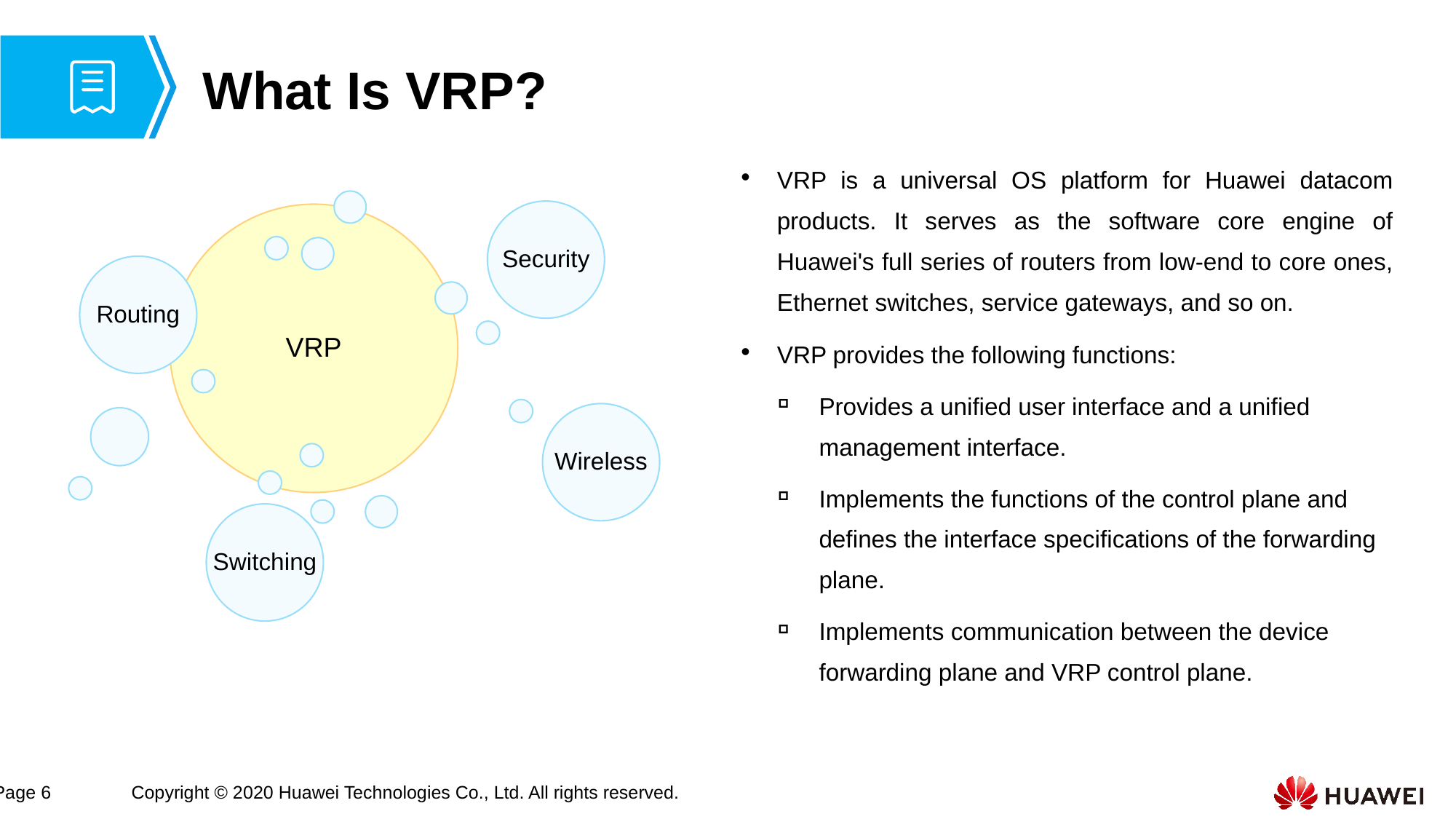

# What Is VRP?
VRP is a universal OS platform for Huawei datacom products. It serves as the software core engine of Huawei's full series of routers from low-end to core ones, Ethernet switches, service gateways, and so on.
VRP provides the following functions:
Provides a unified user interface and a unified management interface.
Implements the functions of the control plane and defines the interface specifications of the forwarding plane.
Implements communication between the device forwarding plane and VRP control plane.

Security
VRP

Routing

Wireless

Switching